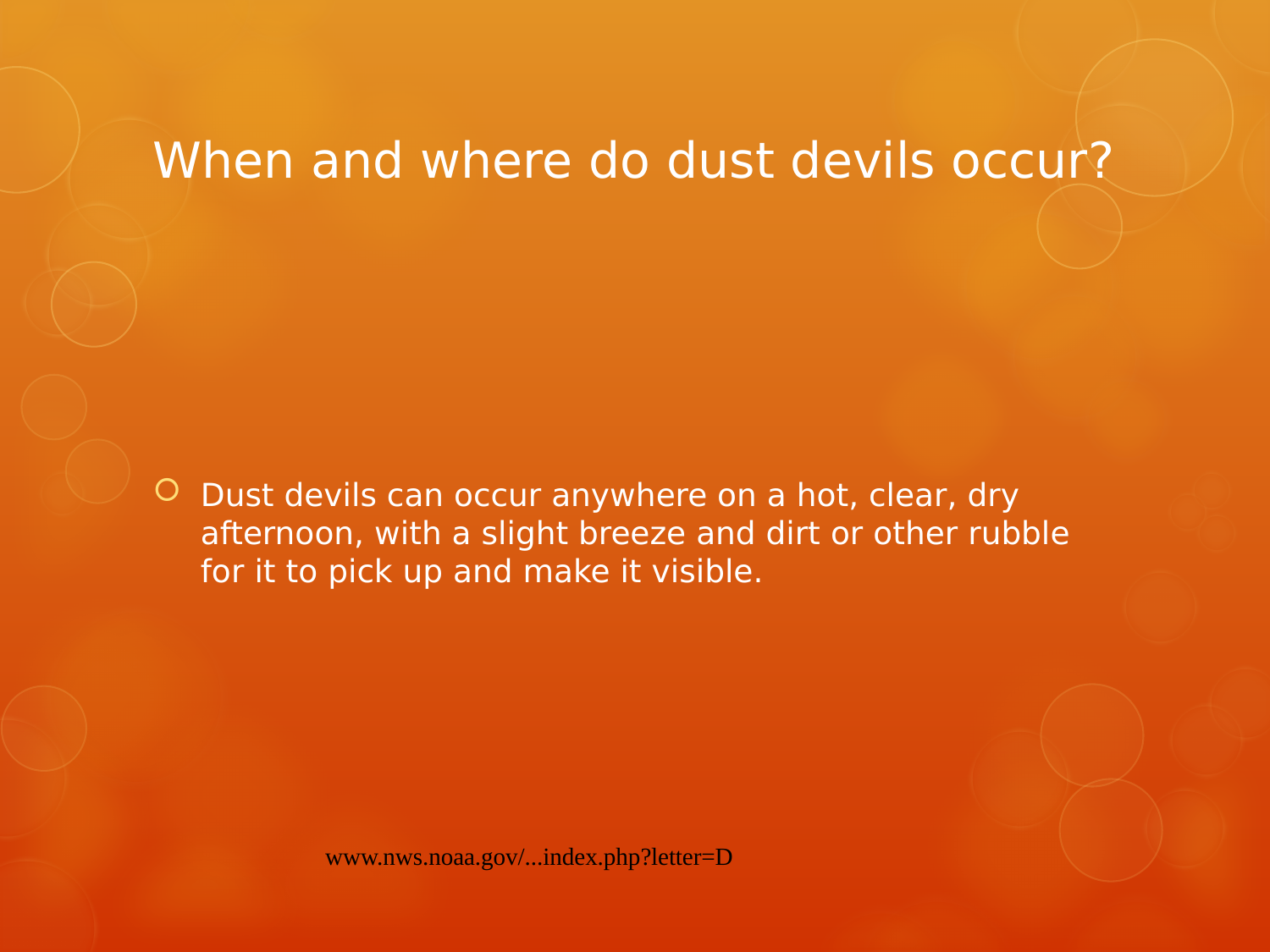

# When and where do dust devils occur?
Dust devils can occur anywhere on a hot, clear, dry afternoon, with a slight breeze and dirt or other rubble for it to pick up and make it visible.
www.nws.noaa.gov/...index.php?letter=D